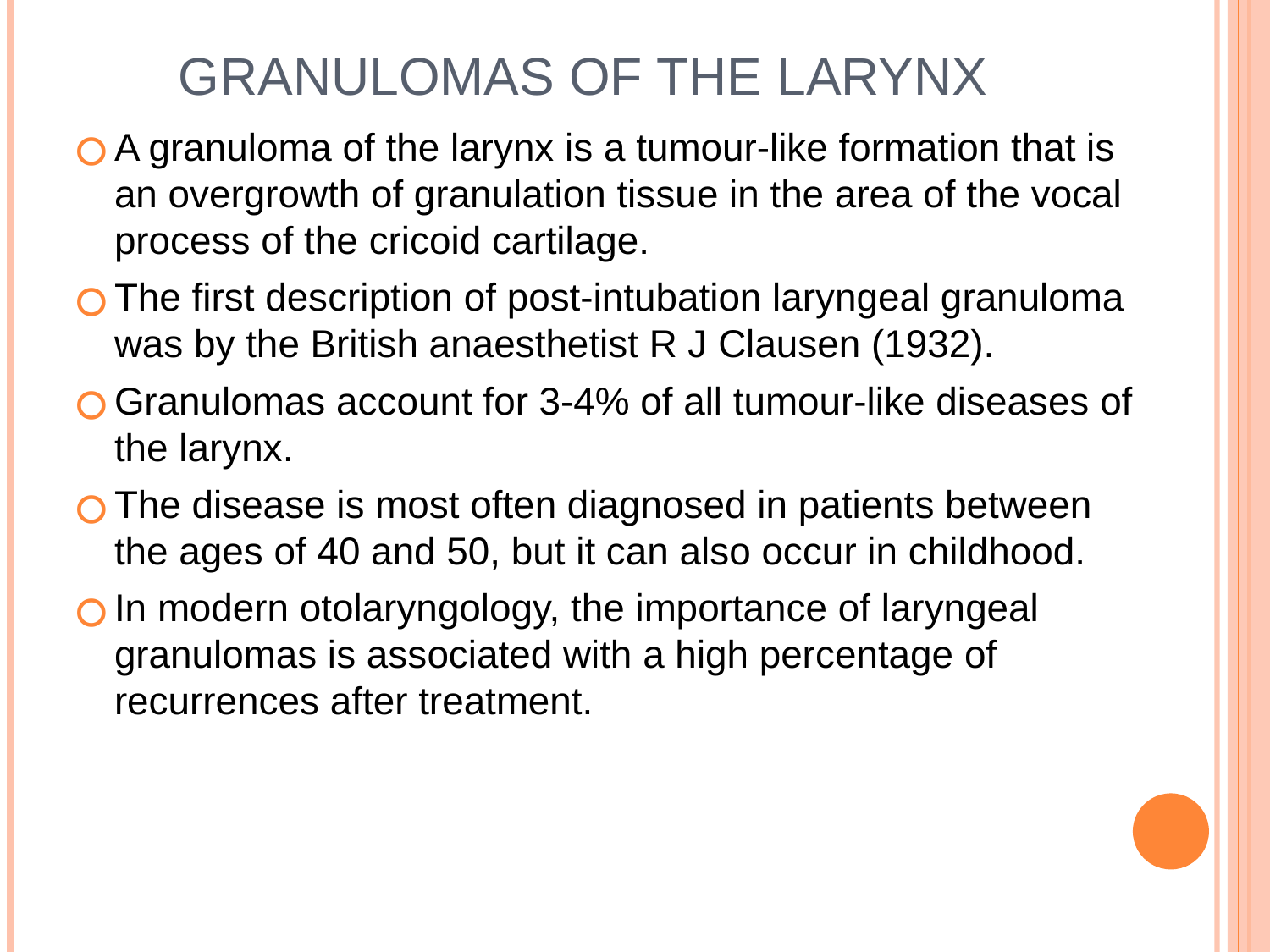

# Granulomas of the larynx
A granuloma of the larynx is a tumour-like formation that is an overgrowth of granulation tissue in the area of the vocal process of the cricoid cartilage.
The first description of post-intubation laryngeal granuloma was by the British anaesthetist R J Clausen (1932).
Granulomas account for 3-4% of all tumour-like diseases of the larynx.
The disease is most often diagnosed in patients between the ages of 40 and 50, but it can also occur in childhood.
In modern otolaryngology, the importance of laryngeal granulomas is associated with a high percentage of recurrences after treatment.